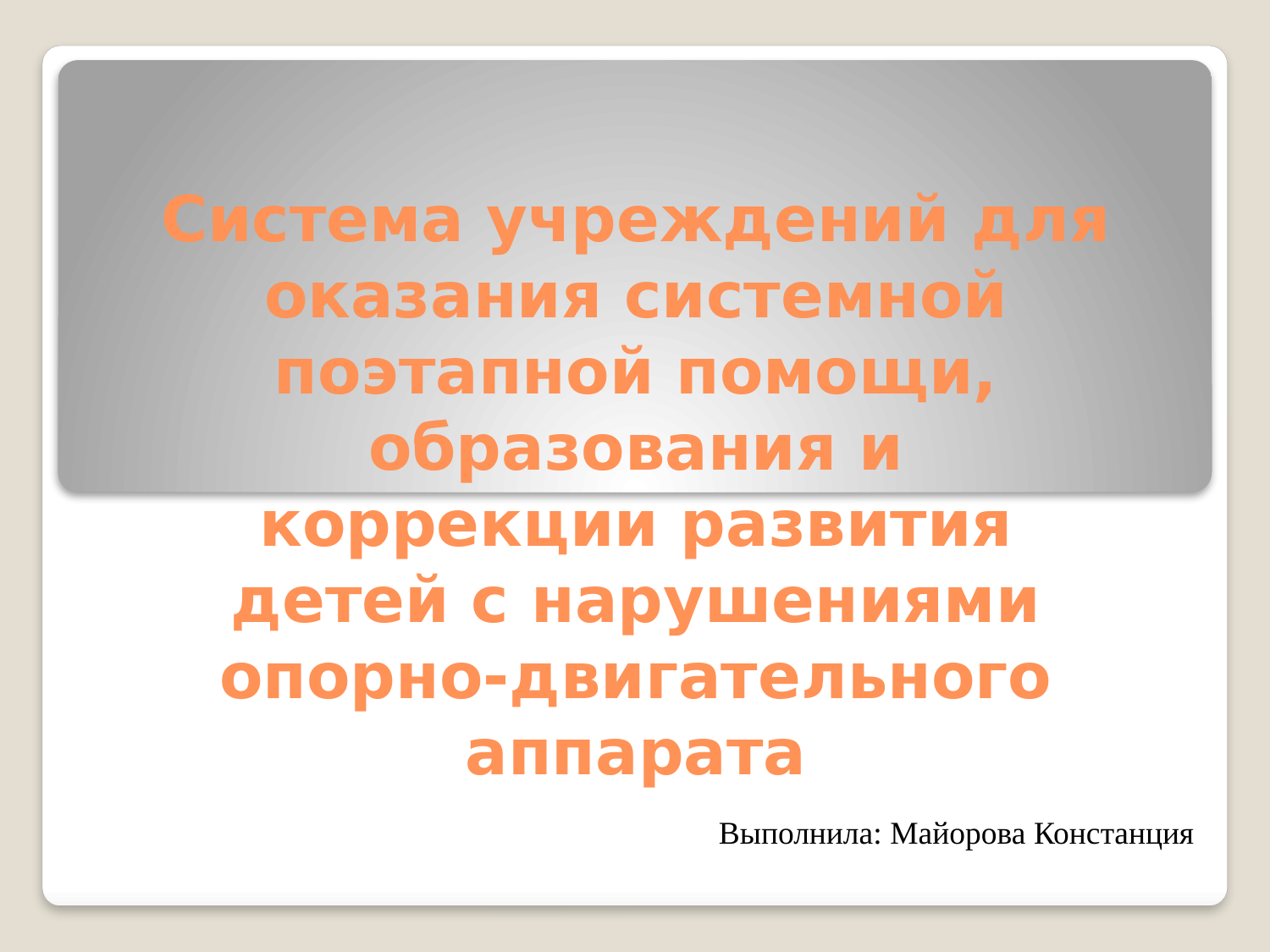

# Система учреждений для оказания системной поэтапной помощи, образования и коррекции развития детей с нарушениями опорно-двигательного аппарата
Выполнила: Майорова Констанция